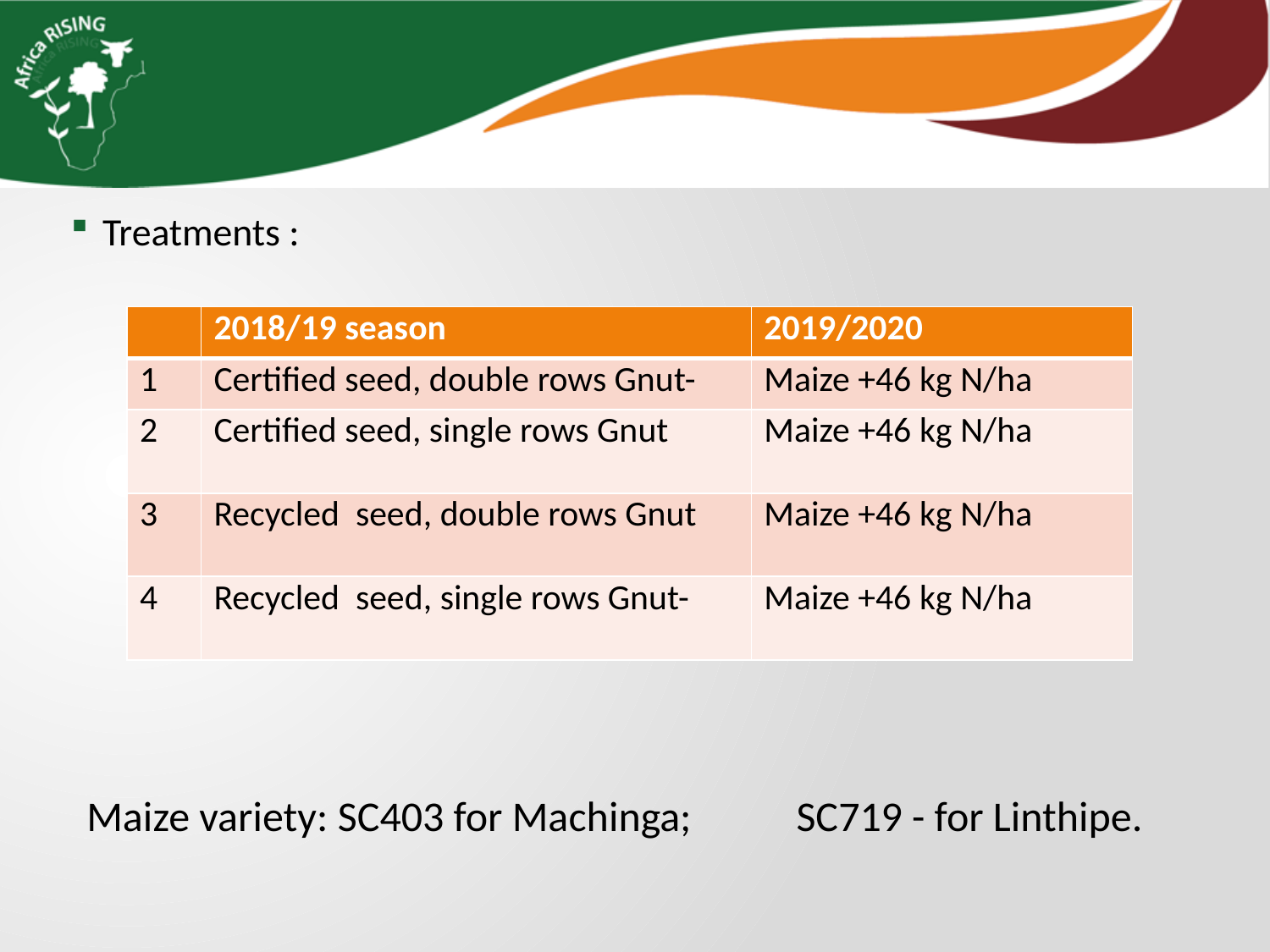

# Research approach
Treatments :
|  | 2018/19 season | 2019/2020 |
| --- | --- | --- |
| 1 | Certified seed, double rows Gnut- | Maize +46 kg N/ha |
| 2 | Certified seed, single rows Gnut | Maize +46 kg N/ha |
| 3 | Recycled seed, double rows Gnut | Maize +46 kg N/ha |
| 4 | Recycled seed, single rows Gnut- | Maize +46 kg N/ha |
Maize variety: SC403 for Machinga;           SC719 - for Linthipe.